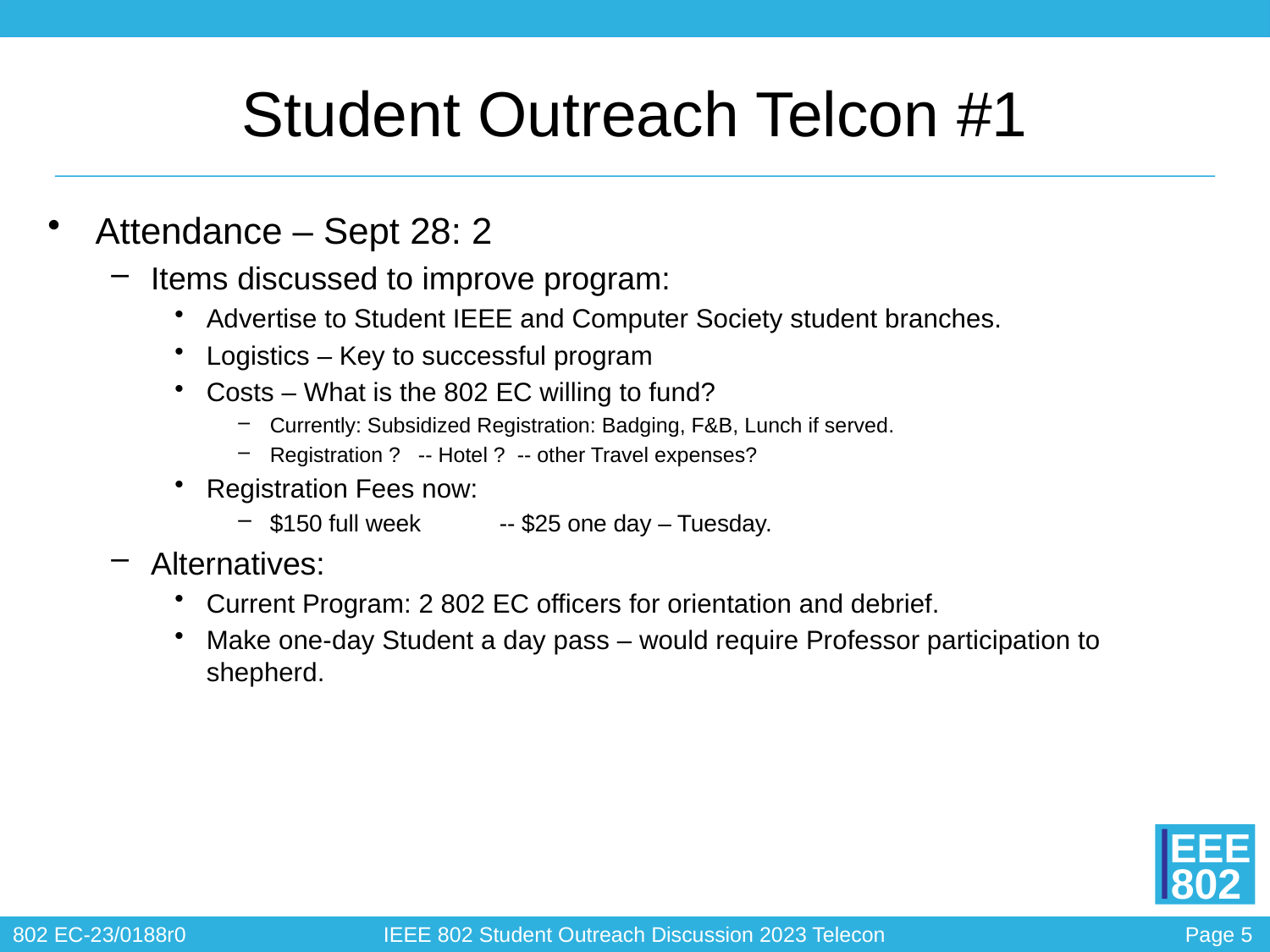

# Student Outreach Telcon #1
Attendance – Sept 28: 2
Items discussed to improve program:
Advertise to Student IEEE and Computer Society student branches.
Logistics – Key to successful program
Costs – What is the 802 EC willing to fund?
Currently: Subsidized Registration: Badging, F&B, Lunch if served.
Registration ?   -- Hotel ?  -- other Travel expenses?
Registration Fees now:
$150 full week            -- $25 one day – Tuesday.
Alternatives:
Current Program: 2 802 EC officers for orientation and debrief.
Make one-day Student a day pass – would require Professor participation to shepherd.